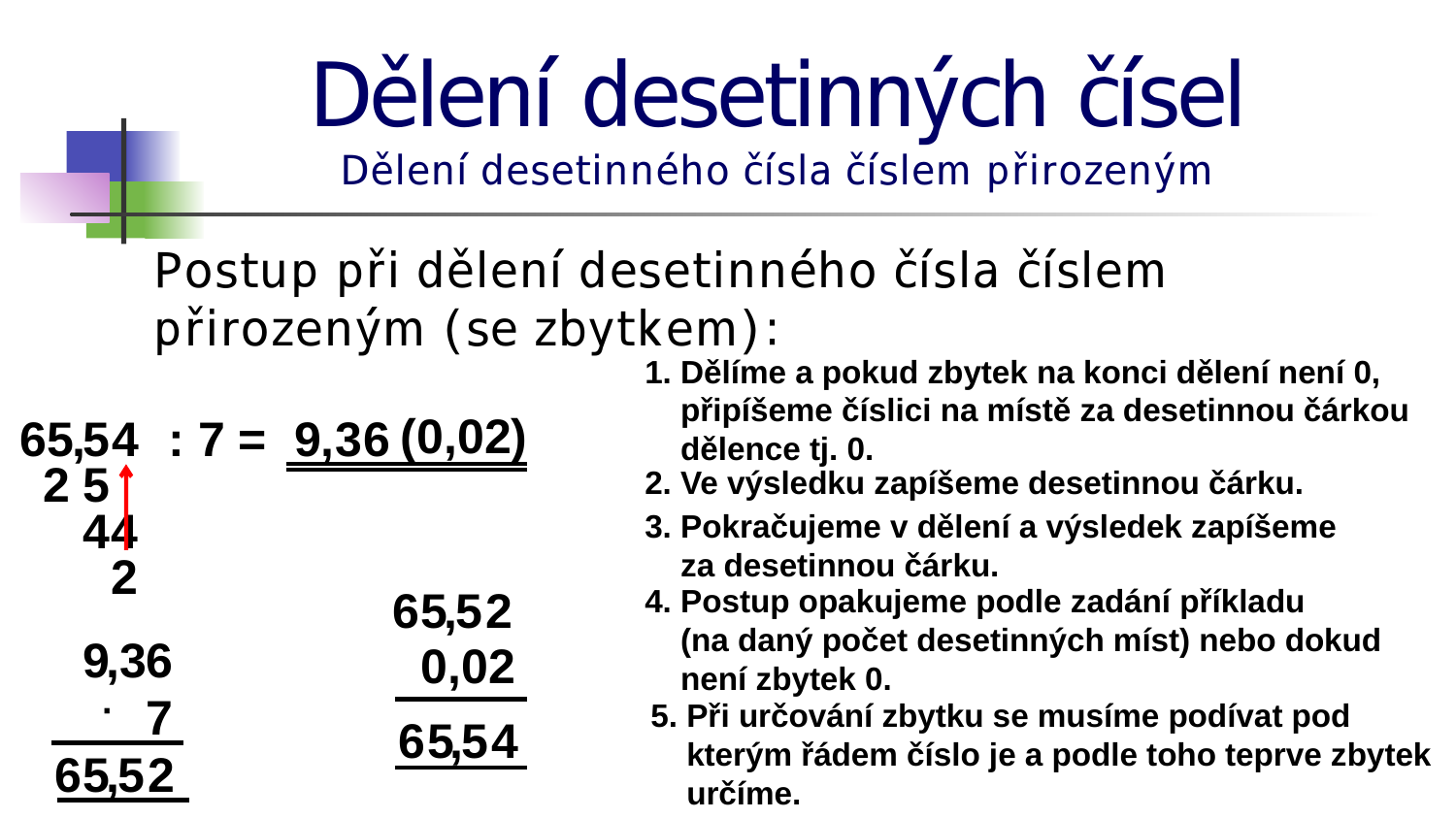

# Dělení desetinných čísel Dělení desetinného čísla číslem přirozeným
Postup při dělení desetinného čísla číslem přirozeným (se zbytkem):
1. Dělíme a pokud zbytek na konci dělení není 0,
    připíšeme číslici na místě za desetinnou čárkou
    dělence tj. 0.
(0,02)
65       : 7 =
,
5
4
9
,
3
6
2
5
2. Ve výsledku zapíšeme desetinnou čárku.
4
4
3. Pokračujeme v dělení a výsledek zapíšeme
    za desetinnou čárku.
2
6
5
,
5
2
4. Postup opakujeme podle zadání příkladu
    (na daný počet desetinných míst) nebo dokud
    není zbytek 0.
6
9
,
3
0,02
·
7
5. Při určování zbytku se musíme podívat pod
    kterým řádem číslo je a podle toho teprve zbytek
    určíme.
6
5
,
5
4
6
5
,
5
2